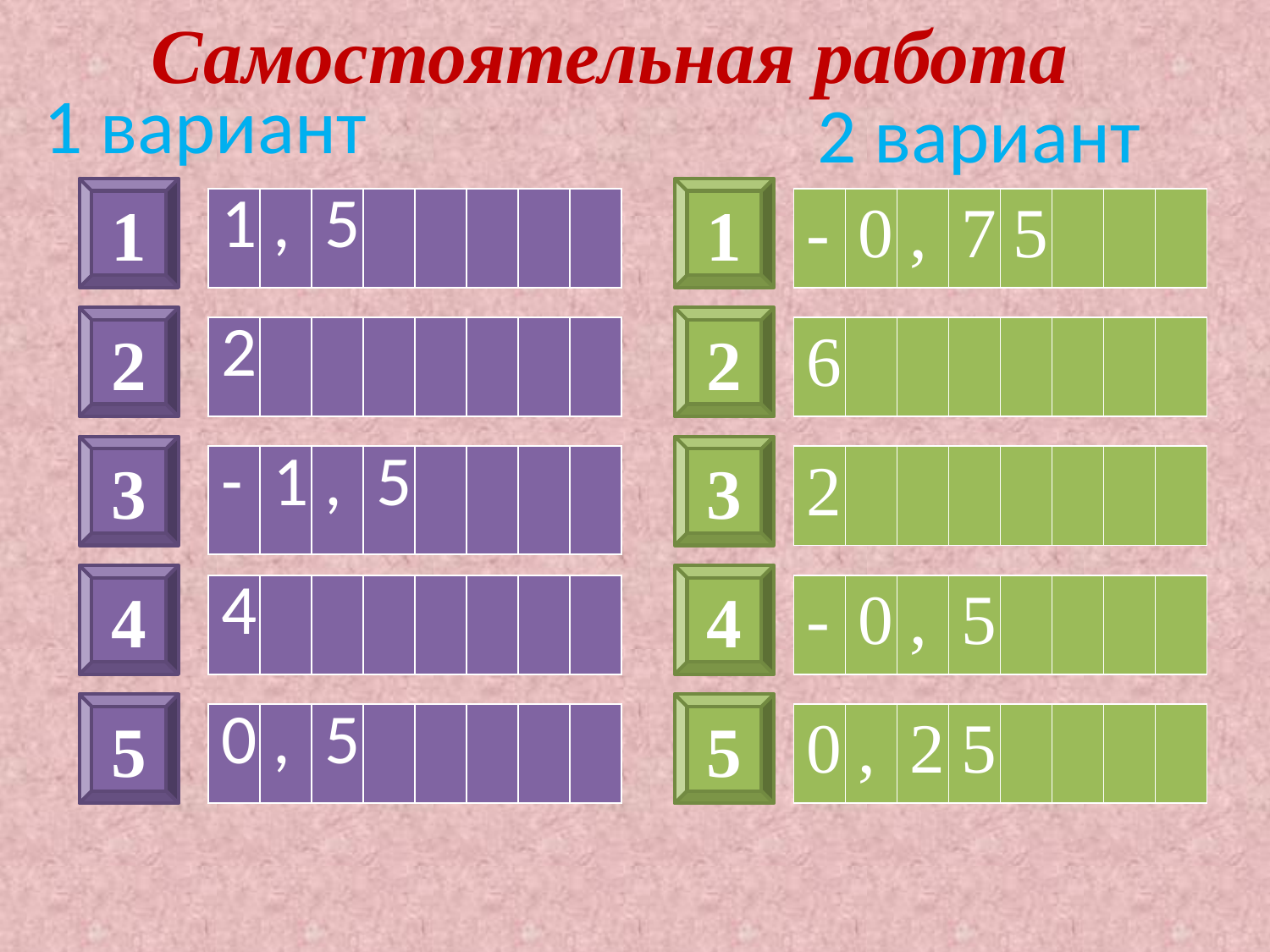

Самостоятельная работа
1 вариант
2 вариант
1
1
| 1 | , | 5 |  |  |  |  |  |
| --- | --- | --- | --- | --- | --- | --- | --- |
| - | 0 | , | 7 | 5 |  |  |  |
| --- | --- | --- | --- | --- | --- | --- | --- |
2
2
| 2 |  |  |  |  |  |  |  |
| --- | --- | --- | --- | --- | --- | --- | --- |
| 6 |  |  |  |  |  |  |  |
| --- | --- | --- | --- | --- | --- | --- | --- |
3
3
| - | 1 | , | 5 |  |  |  |  |
| --- | --- | --- | --- | --- | --- | --- | --- |
| 2 |  |  |  |  |  |  |  |
| --- | --- | --- | --- | --- | --- | --- | --- |
4
4
| 4 |  |  |  |  |  |  |  |
| --- | --- | --- | --- | --- | --- | --- | --- |
| - | 0 | , | 5 |  |  |  |  |
| --- | --- | --- | --- | --- | --- | --- | --- |
5
5
| 0 | , | 5 |  |  |  |  |  |
| --- | --- | --- | --- | --- | --- | --- | --- |
| 0 | , | 2 | 5 |  |  |  |  |
| --- | --- | --- | --- | --- | --- | --- | --- |